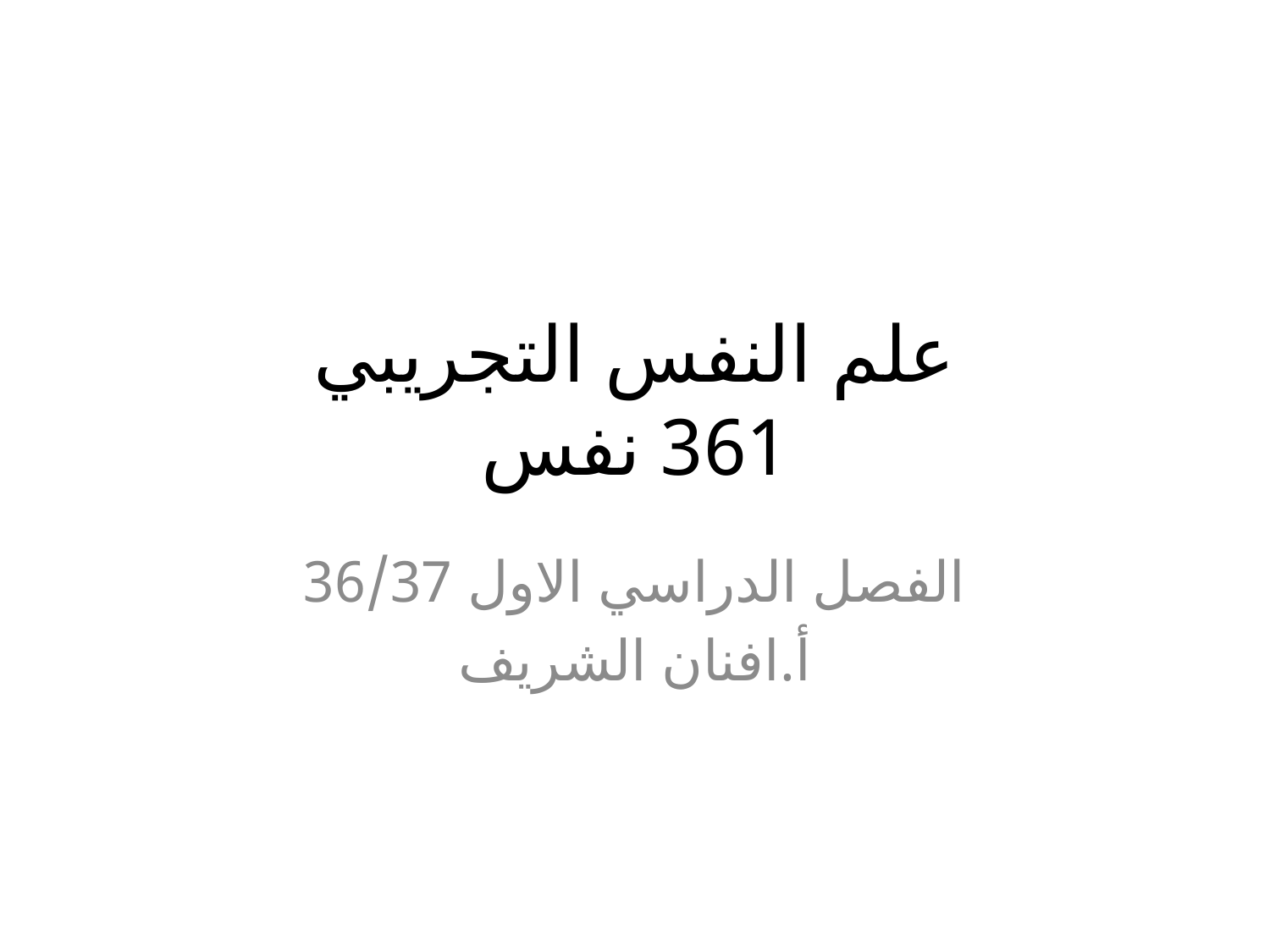

# علم النفس التجريبي 361 نفس
الفصل الدراسي الاول 36/37
أ.افنان الشريف